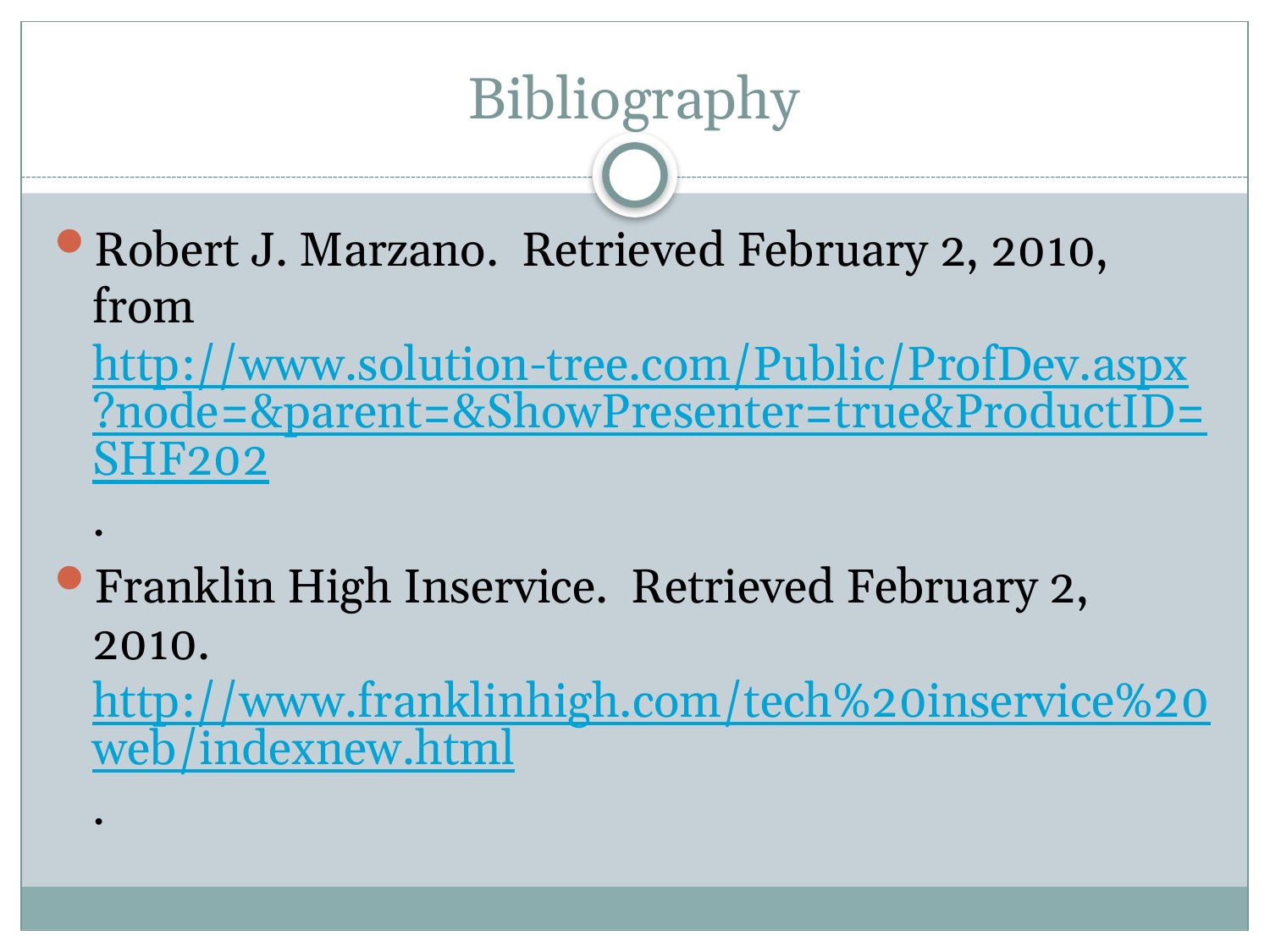

# Bibliography
Robert J. Marzano.  Retrieved February 2, 2010, from http://www.solution-tree.com/Public/ProfDev.aspx?node=&parent=&ShowPresenter=true&ProductID=SHF202.
Franklin High Inservice.  Retrieved February 2, 2010.  http://www.franklinhigh.com/tech%20inservice%20web/indexnew.html.